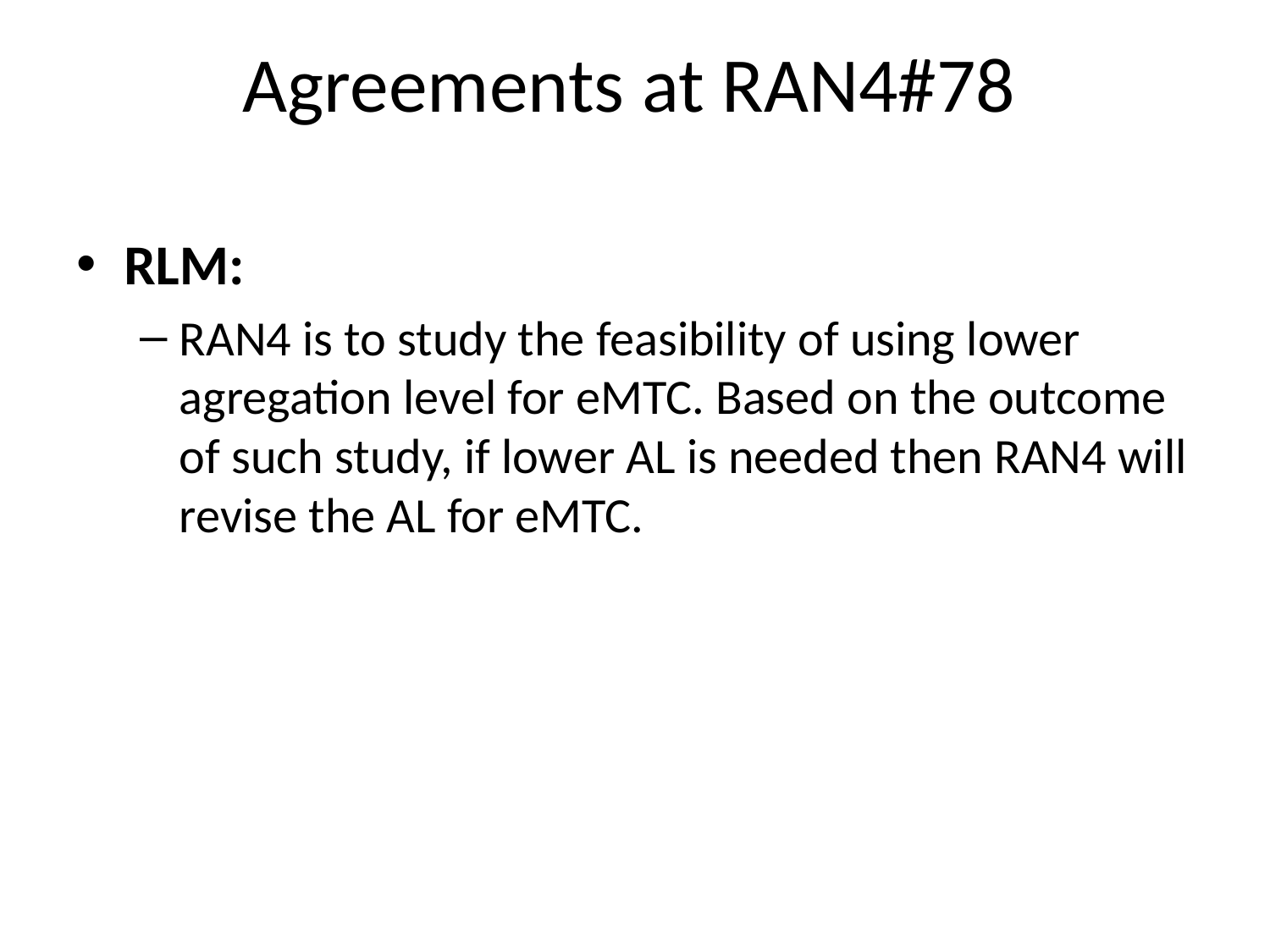

# Agreements at RAN4#78
RLM:
RAN4 is to study the feasibility of using lower agregation level for eMTC. Based on the outcome of such study, if lower AL is needed then RAN4 will revise the AL for eMTC.